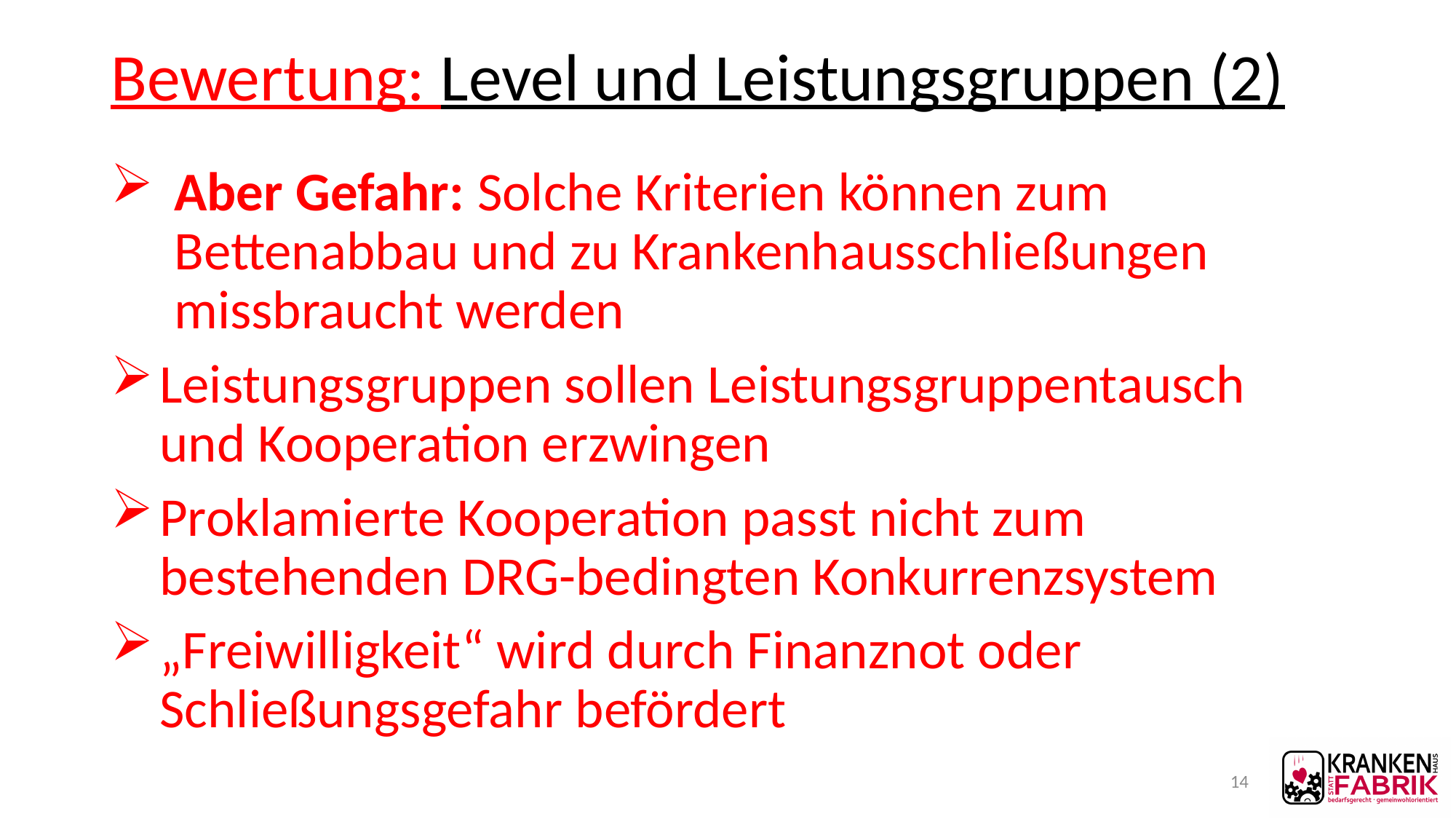

# Bewertung: Level und Leistungsgruppen (2)
Aber Gefahr: Solche Kriterien können zum Bettenabbau und zu Krankenhausschließungen missbraucht werden
Leistungsgruppen sollen Leistungsgruppentausch und Kooperation erzwingen
Proklamierte Kooperation passt nicht zum bestehenden DRG-bedingten Konkurrenzsystem
„Freiwilligkeit“ wird durch Finanznot oder Schließungsgefahr befördert

14